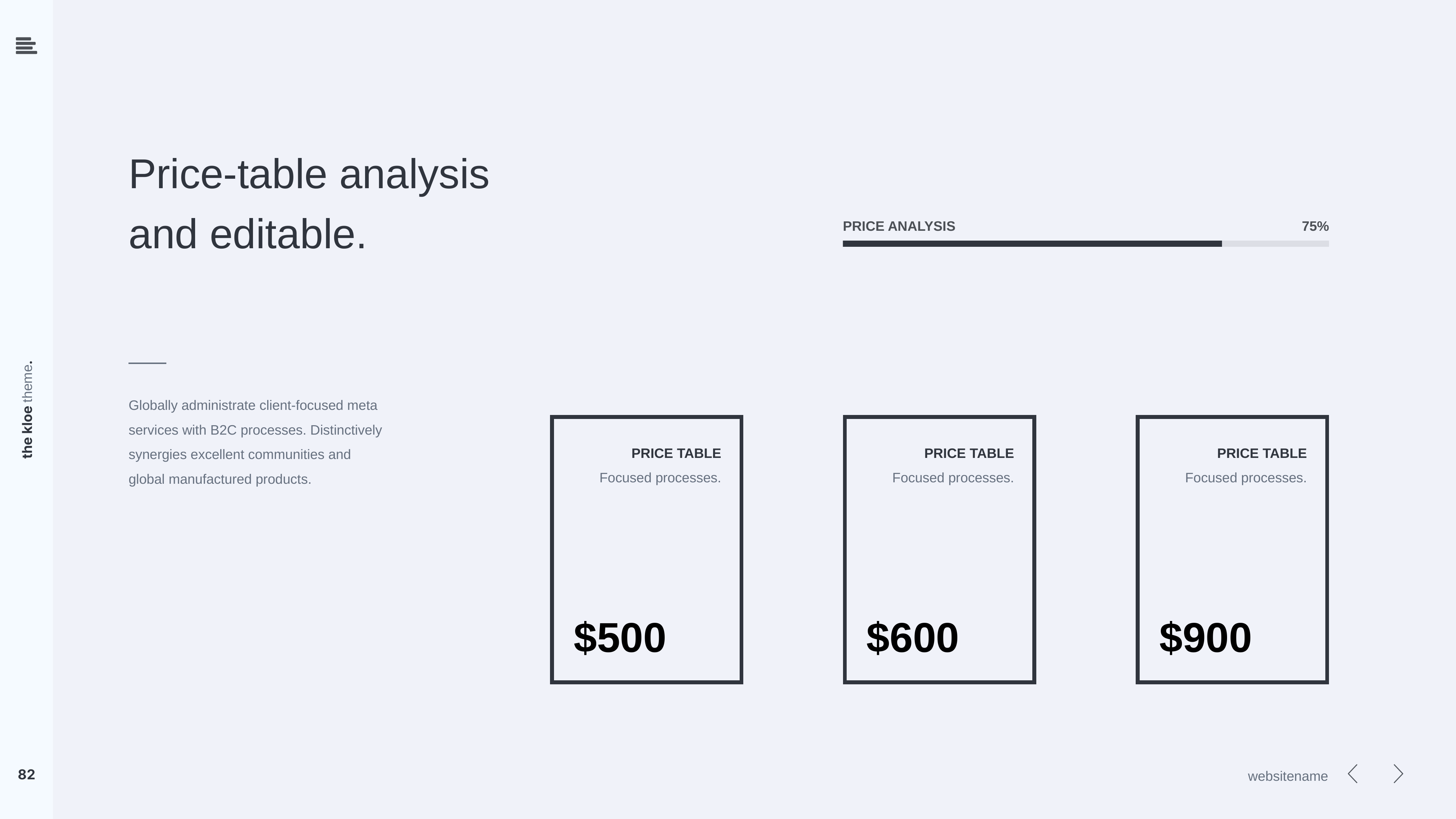

Price-table analysis
and editable.
PRICE ANALYSIS
75%

Globally administrate client-focused meta
services with B2C processes. Distinctively
synergies excellent communities and
global manufactured products.
$500
PRICE TABLE
Focused processes.
$600
PRICE TABLE
Focused processes.
$900
PRICE TABLE
Focused processes.
82